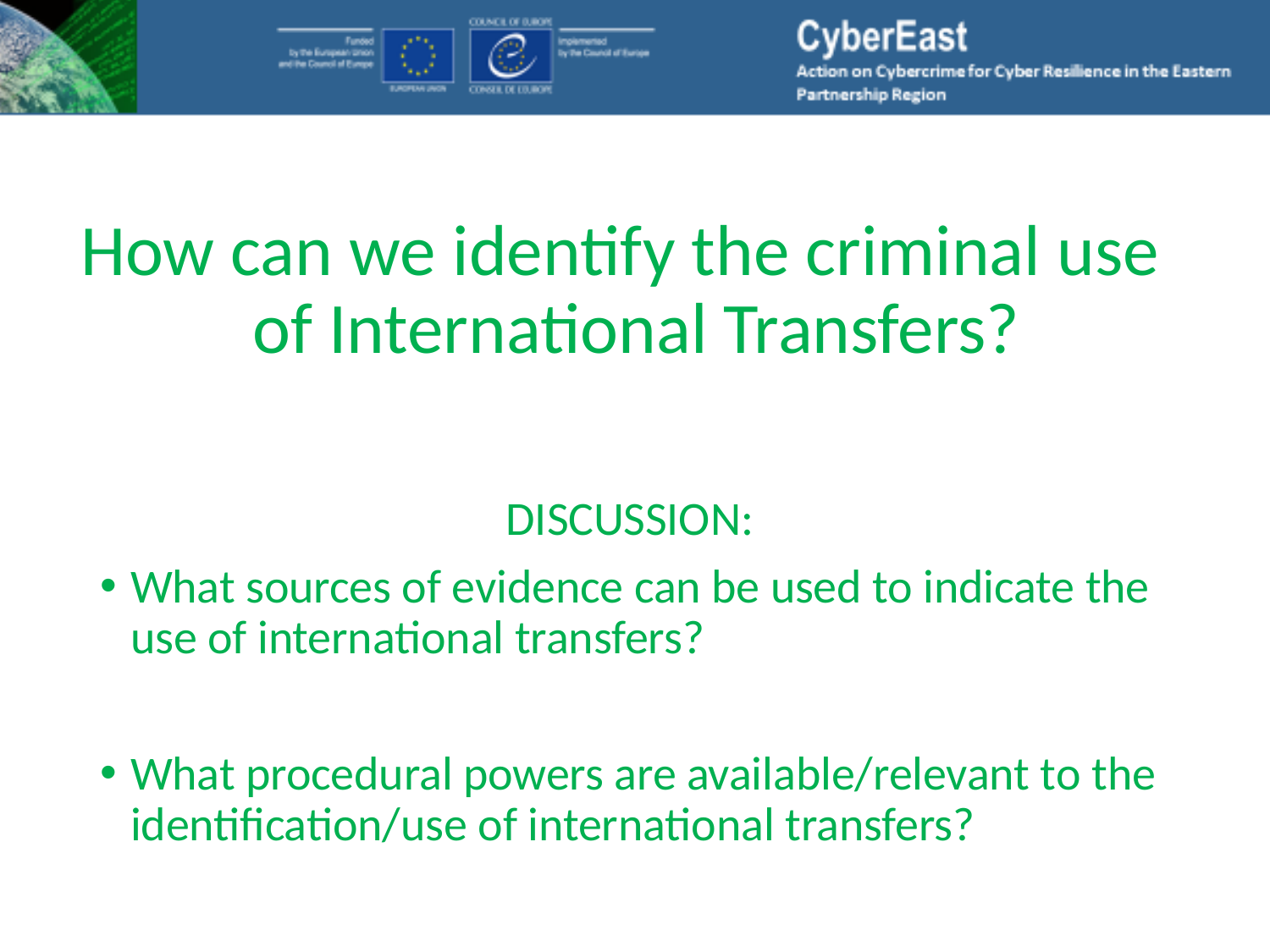

# How can we identify the criminal use of International Transfers?

DISCUSSION:
What sources of evidence can be used to indicate the use of international transfers?

What procedural powers are available/relevant to the identification/use of international transfers?